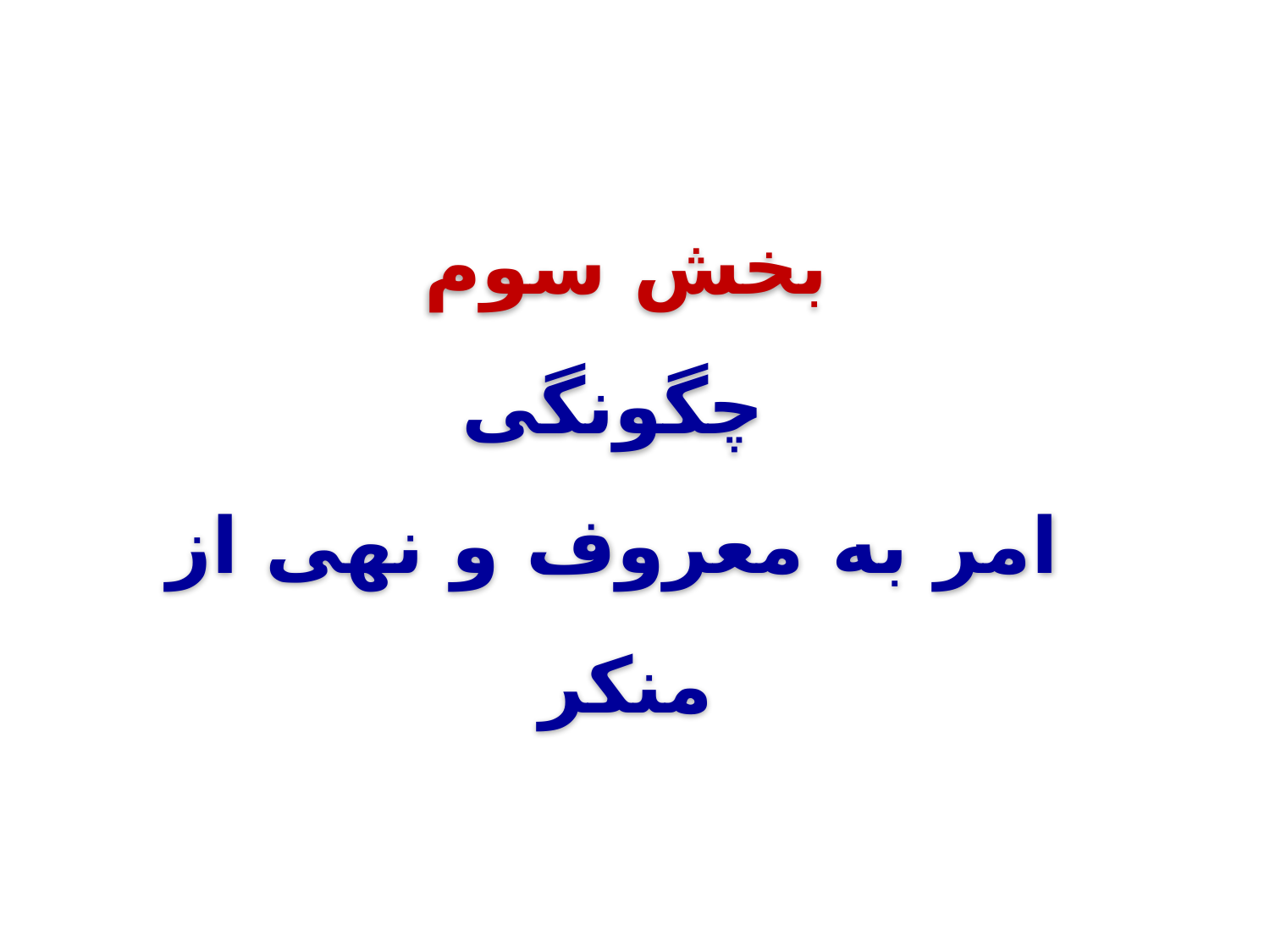

بخش سوم
 چگونگی
 امر به معروف و نهی از منکر